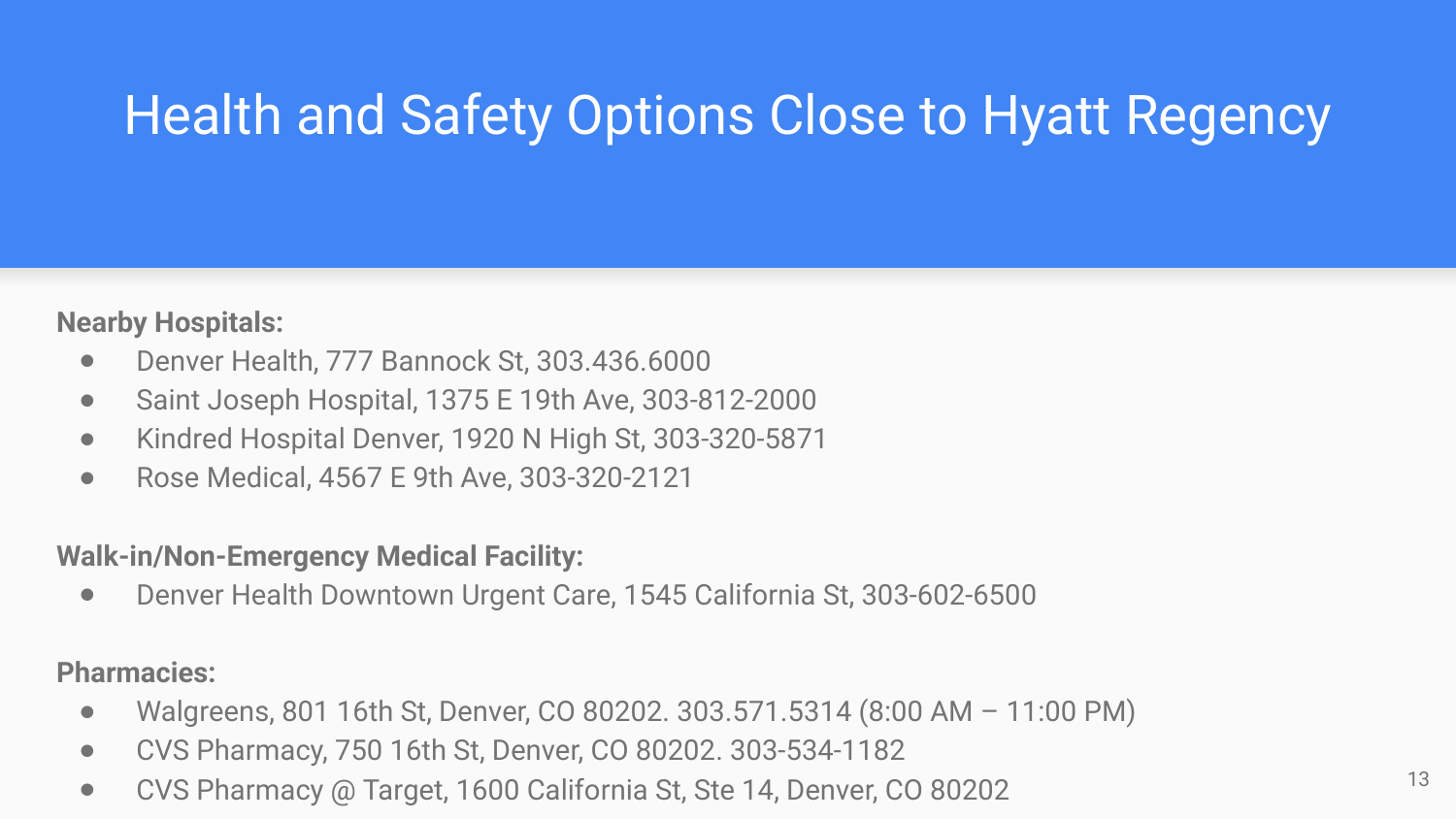

# Health and Safety Options Close to Hyatt Regency
Nearby Hospitals:
 Denver Health, 777 Bannock St, 303.436.6000
 Saint Joseph Hospital, 1375 E 19th Ave, 303-812-2000
 Kindred Hospital Denver, 1920 N High St, 303-320-5871
 Rose Medical, 4567 E 9th Ave, 303-320-2121

Walk-in/Non-Emergency Medical Facility:
 Denver Health Downtown Urgent Care, 1545 California St, 303-602-6500

Pharmacies:
 Walgreens, 801 16th St, Denver, CO 80202. 303.571.5314 (8:00 AM – 11:00 PM)
 CVS Pharmacy, 750 16th St, Denver, CO 80202. 303-534-1182
 CVS Pharmacy @ Target, 1600 California St, Ste 14, Denver, CO 80202

13